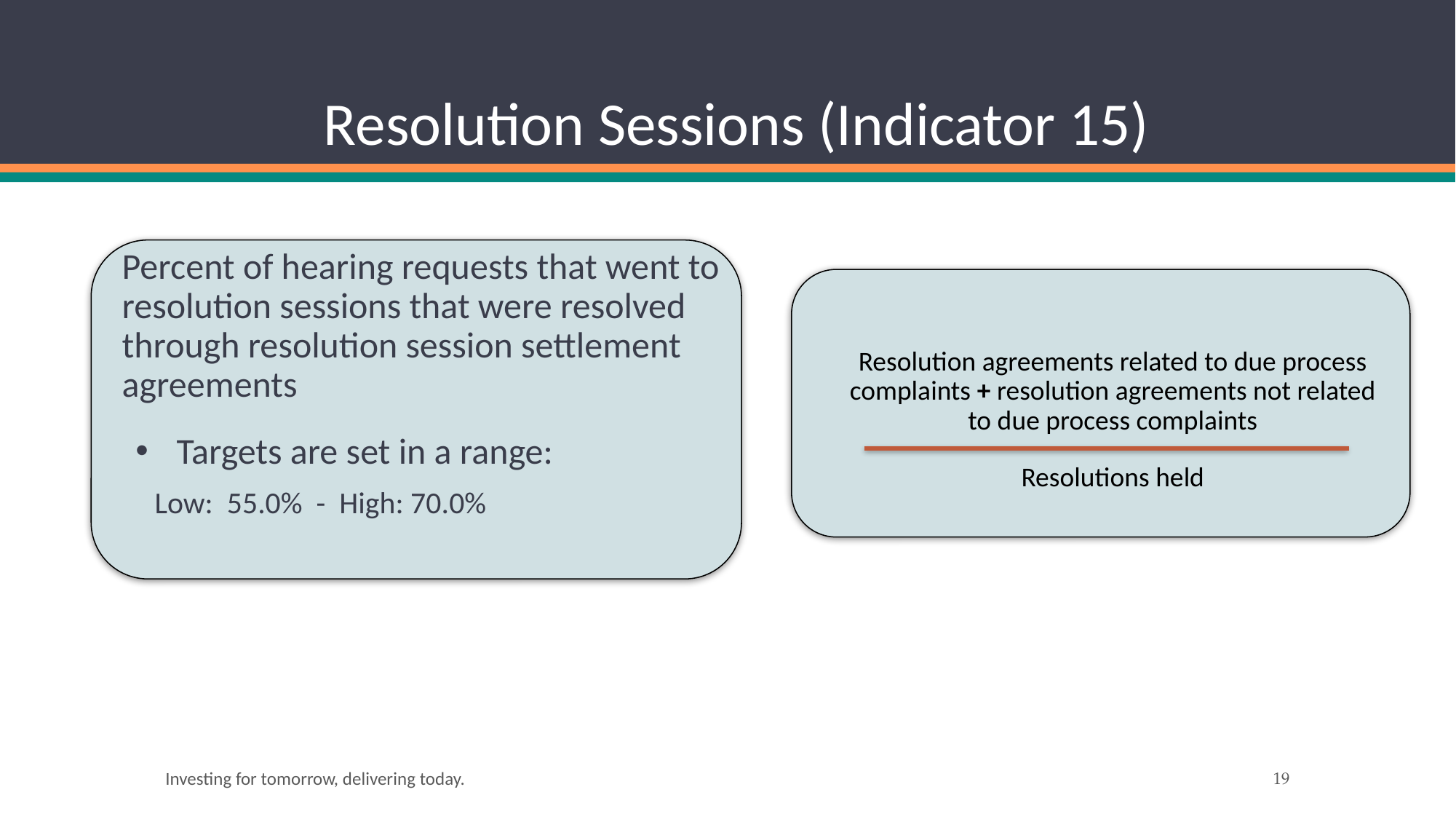

# Resolution Sessions (Indicator 15)

Percent of hearing requests that went to resolution sessions that were resolved through resolution session settlement agreements
Targets are set in a range:
Low:  55.0%  -  High: 70.0%

Resolution agreements related to due process complaints + resolution agreements not related to due process complaints
Resolutions held
Investing for tomorrow, delivering today.
19